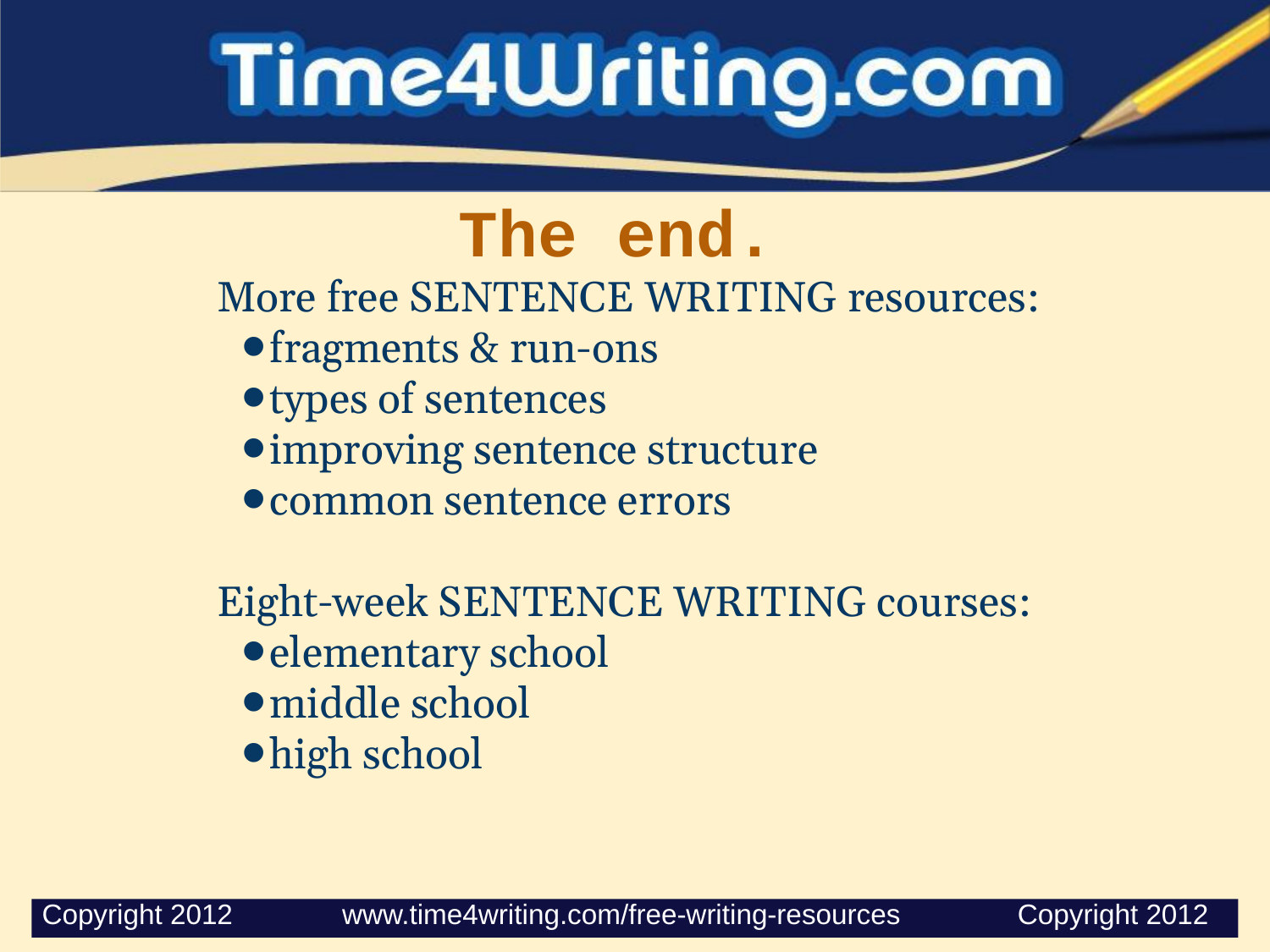

# The end.
More free SENTENCE WRITING resources:
fragments & run-ons
types of sentences
improving sentence structure
common sentence errors

Eight-week SENTENCE WRITING courses:
elementary school
middle school
high school

Copyright 2012              www.time4writing.com/free-writing-resources               Copyright 2012